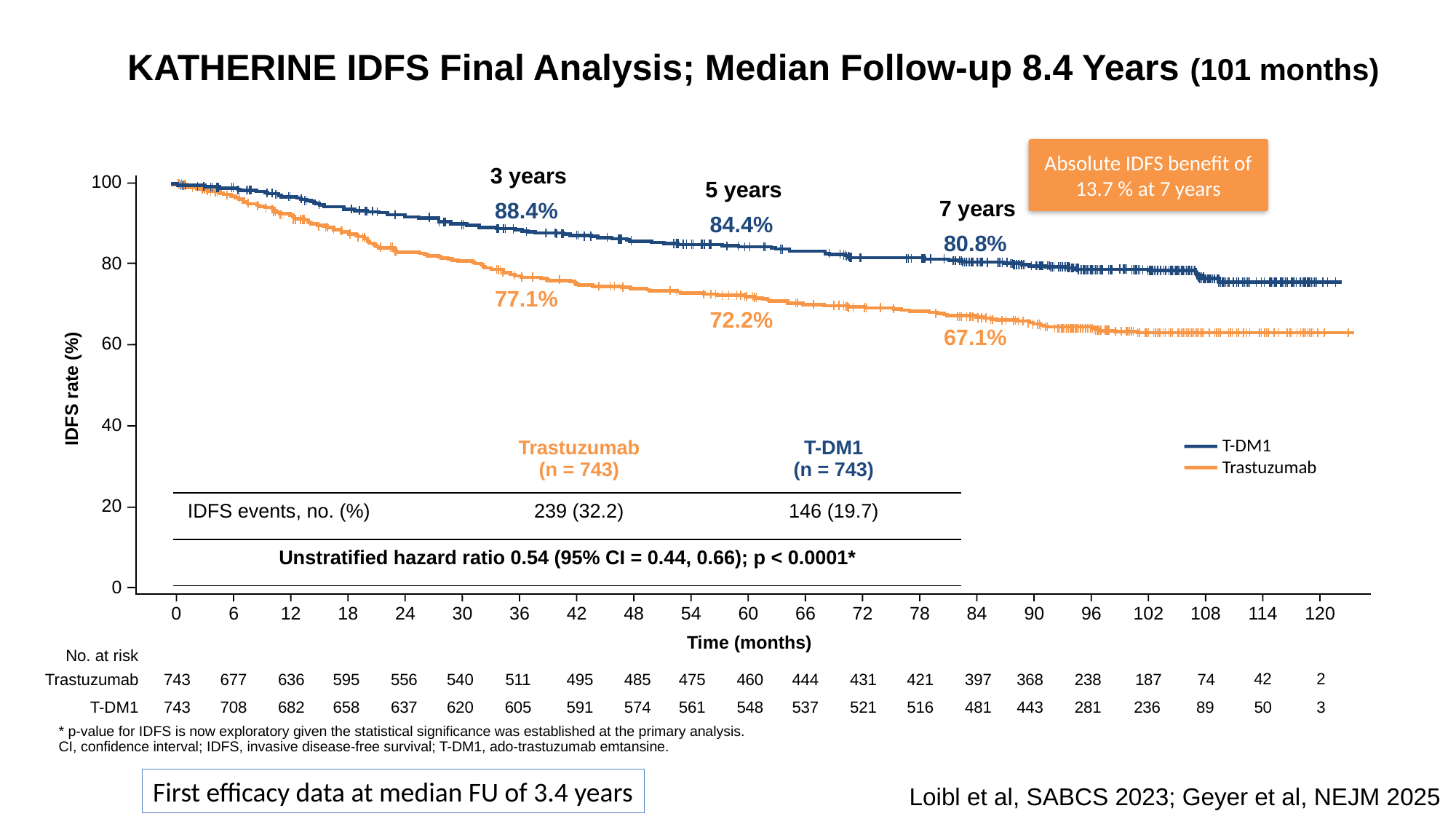

# KATHERINE IDFS Final Analysis; Median Follow-up 8.4 Years (101 months)
Absolute IDFS benefit of 13.7 % at 7 years
3 years
88.4%
77.1%
5 years
84.4%
72.2%
7 years
80.8%
67.1%
100

80

60

IDFS rate (%)
40

20

0

0
6
12
18
24
30
36
42
48
54
60
66
72
78
84
90
96
102
108
114
120
Time (months)
42
2
743
677
636
595
556
540
511
495
485
475
460
444
431
421
397
368
238
187
74
708
682
658
637
620
605
591
574
548
537
521
516
481
443
281
89
236
50
561
3
743
No. at risk
Trastuzumab
T-DM1

|  | Trastuzumab (n = 743) | T-DM1 (n = 743) |
| --- | --- | --- |
| IDFS events, no. (%) | 239 (32.2) | 146 (19.7) |
| Unstratified hazard ratio 0.54 (95% CI = 0.44, 0.66); p < 0.0001\* |  |  |
T-DM1
Trastuzumab

* p-value for IDFS is now exploratory given the statistical significance was established at the primary analysis.
CI, confidence interval; IDFS, invasive disease-free survival; T-DM1, ado-trastuzumab emtansine.
First efficacy data at median FU of 3.4 years
Loibl et al, SABCS 2023; Geyer et al, NEJM 2025